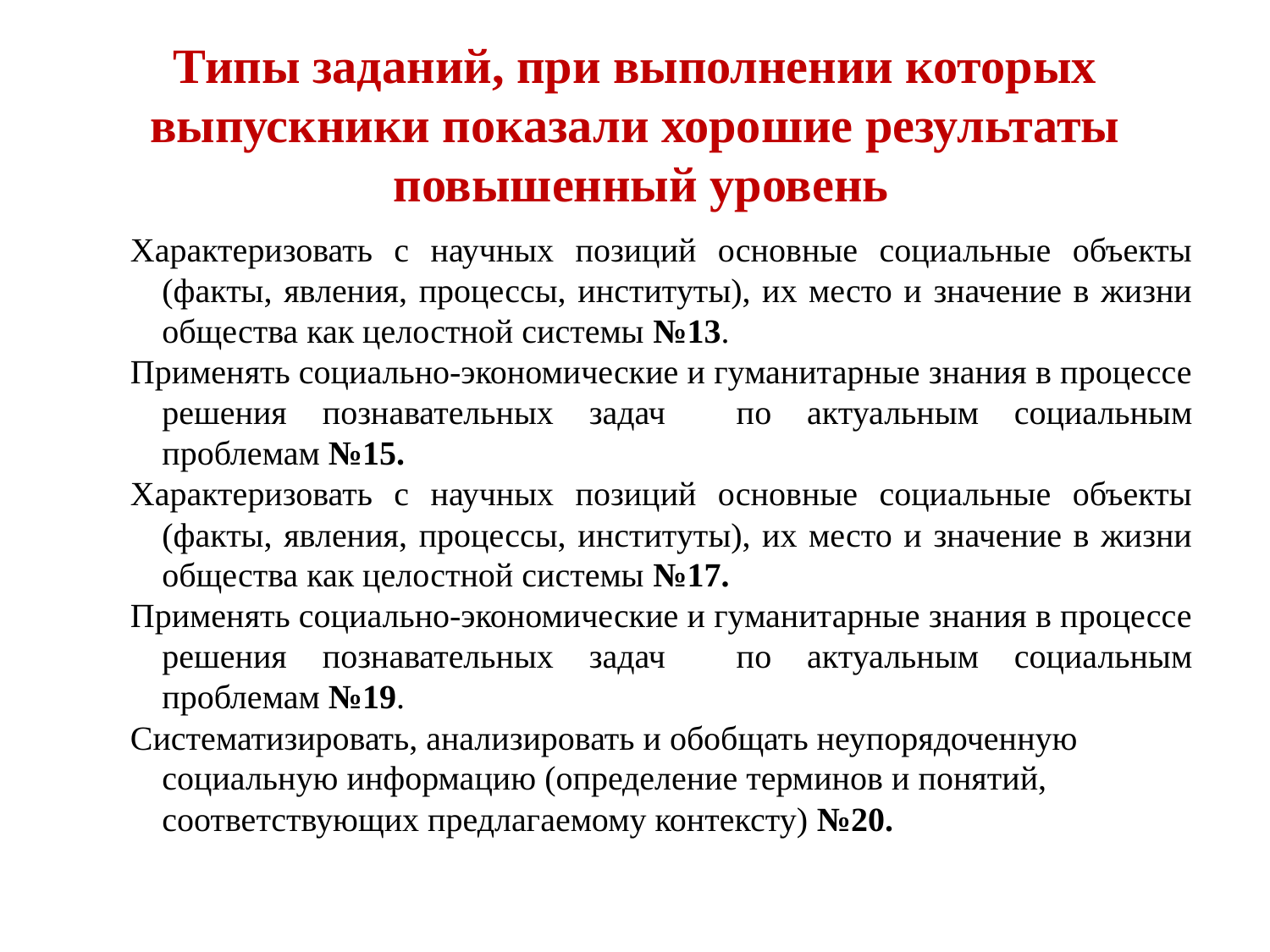

Типы заданий, при выполнении которых выпускники показали хорошие результаты
 повышенный уровень
Характеризовать с научных позиций основные социальные объекты (факты, явления, процессы, институты), их место и значение в жизни общества как целостной системы №13.
Применять социально-экономические и гуманитарные знания в процессе решения познавательных задач  по актуальным социальным проблемам №15.
Характеризовать с научных позиций основные социальные объекты (факты, явления, процессы, институты), их место и значение в жизни общества как целостной системы №17.
Применять социально-экономические и гуманитарные знания в процессе решения познавательных задач  по актуальным социальным проблемам №19.
Систематизировать, анализировать и обобщать неупорядоченную социальную информацию (определение терминов и понятий, соответствующих предлагаемому контексту) №20.